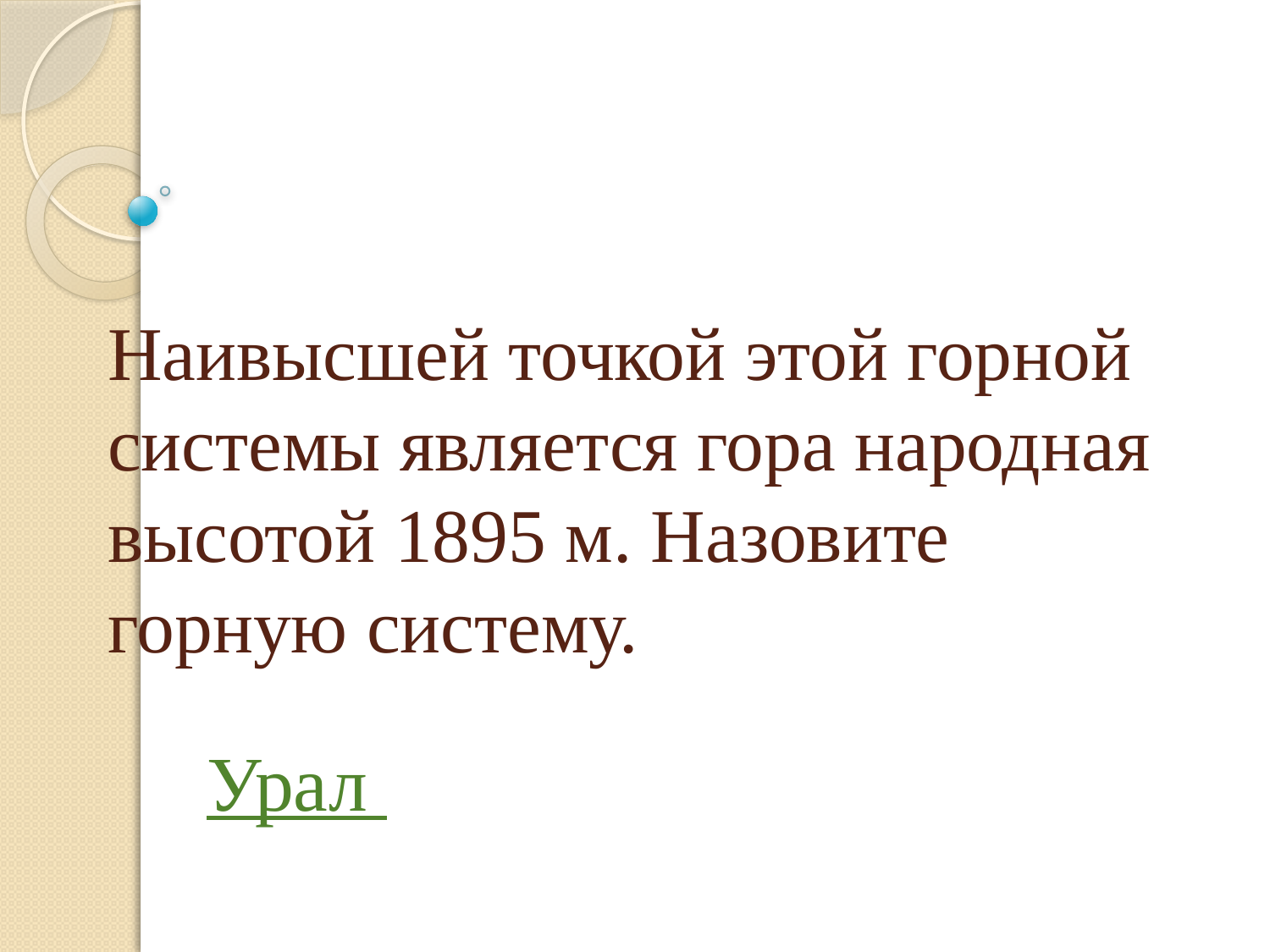

# Наивысшей точкой этой горной системы является гора народная высотой 1895 м. Назовите горную систему.
Урал